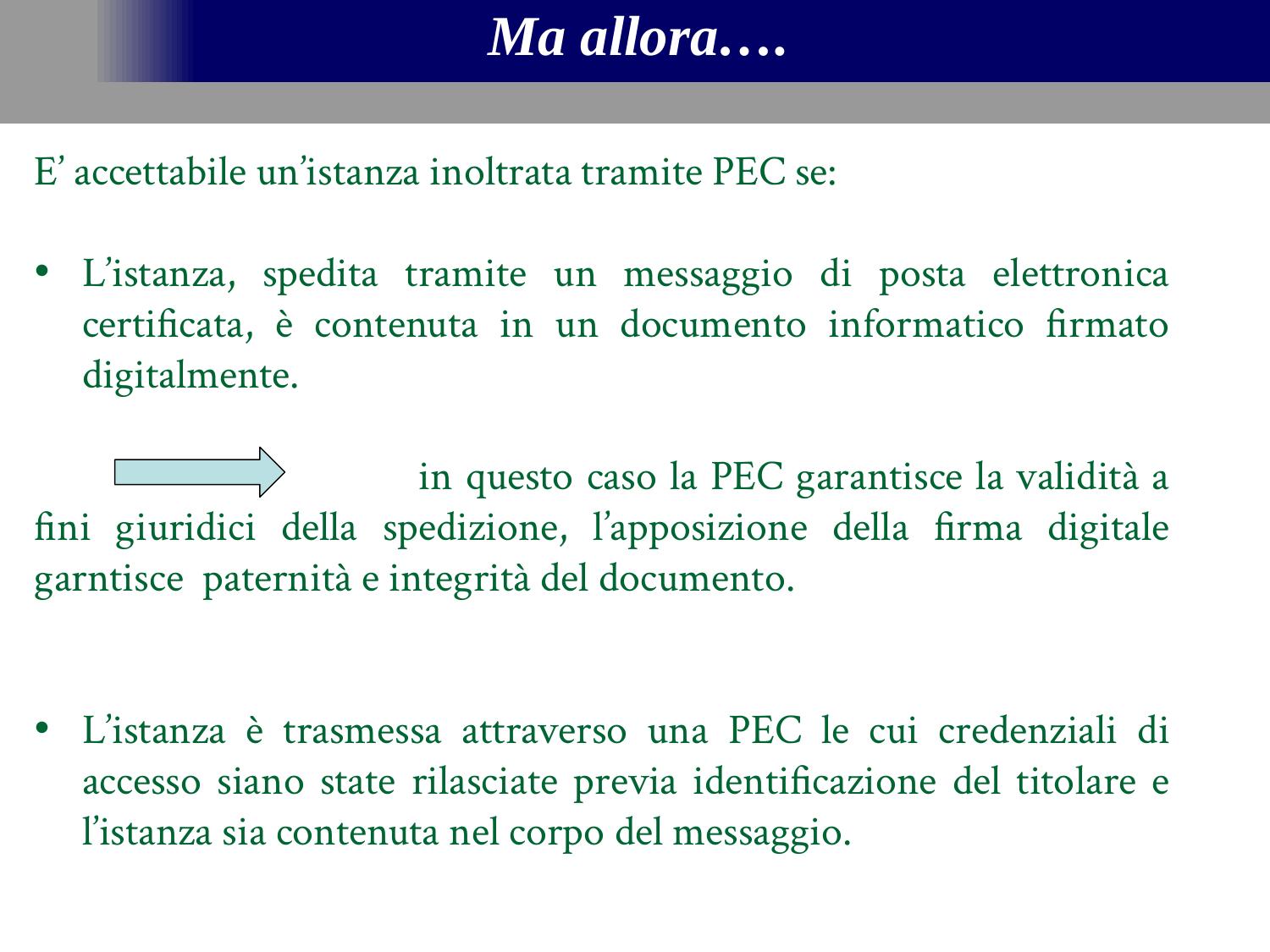

Ma allora….
E’ accettabile un’istanza inoltrata tramite PEC se:

L’istanza, spedita tramite un messaggio di posta elettronica certificata, è contenuta in un documento informatico firmato digitalmente.

 			in questo caso la PEC garantisce la validità a fini giuridici della spedizione, l’apposizione della firma digitale garntisce  paternità e integrità del documento.

L’istanza è trasmessa attraverso una PEC le cui credenziali di accesso siano state rilasciate previa identificazione del titolare e l’istanza sia contenuta nel corpo del messaggio.